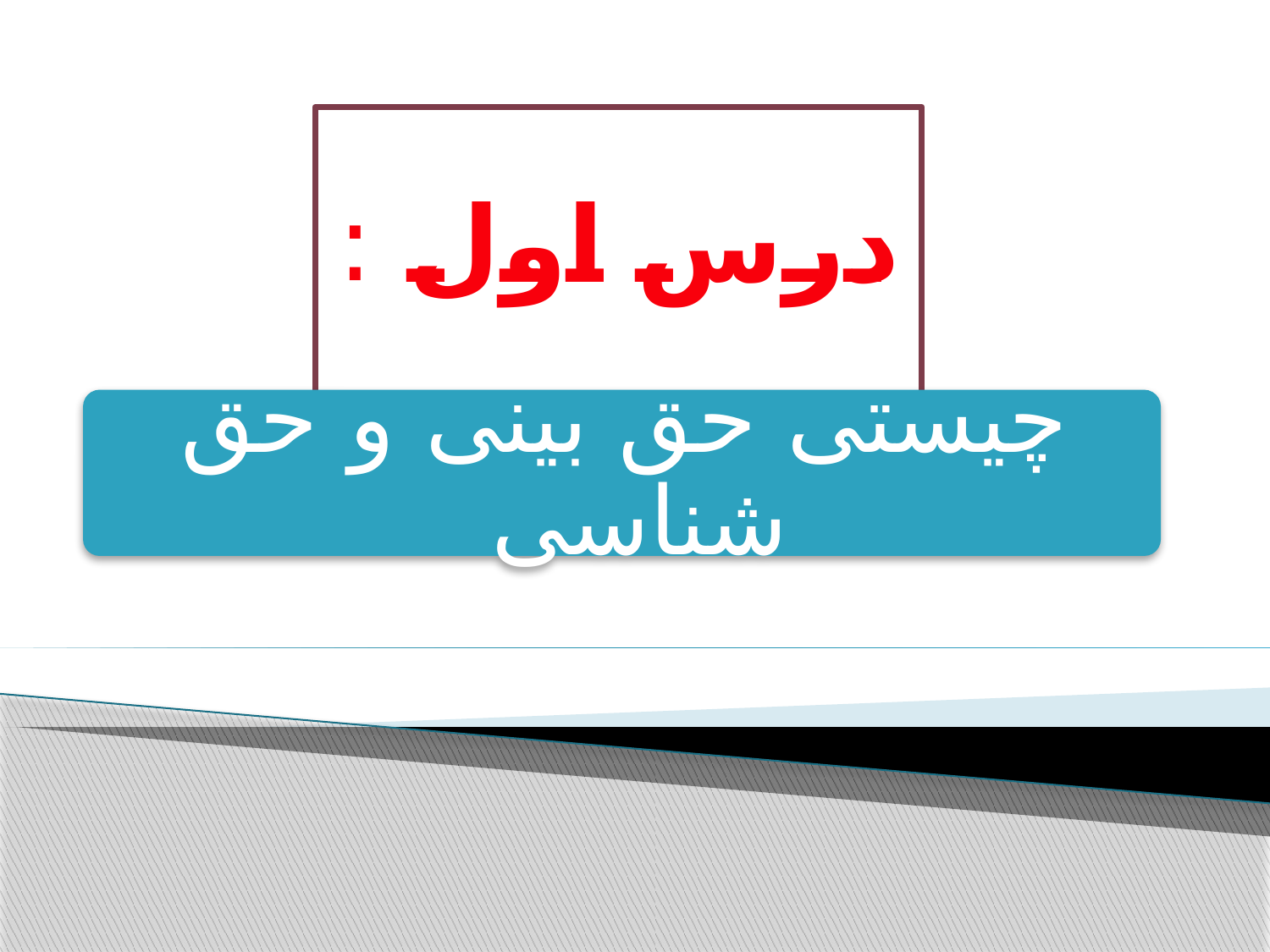

درس اول :

چیستی حق بینی و حق شناسی